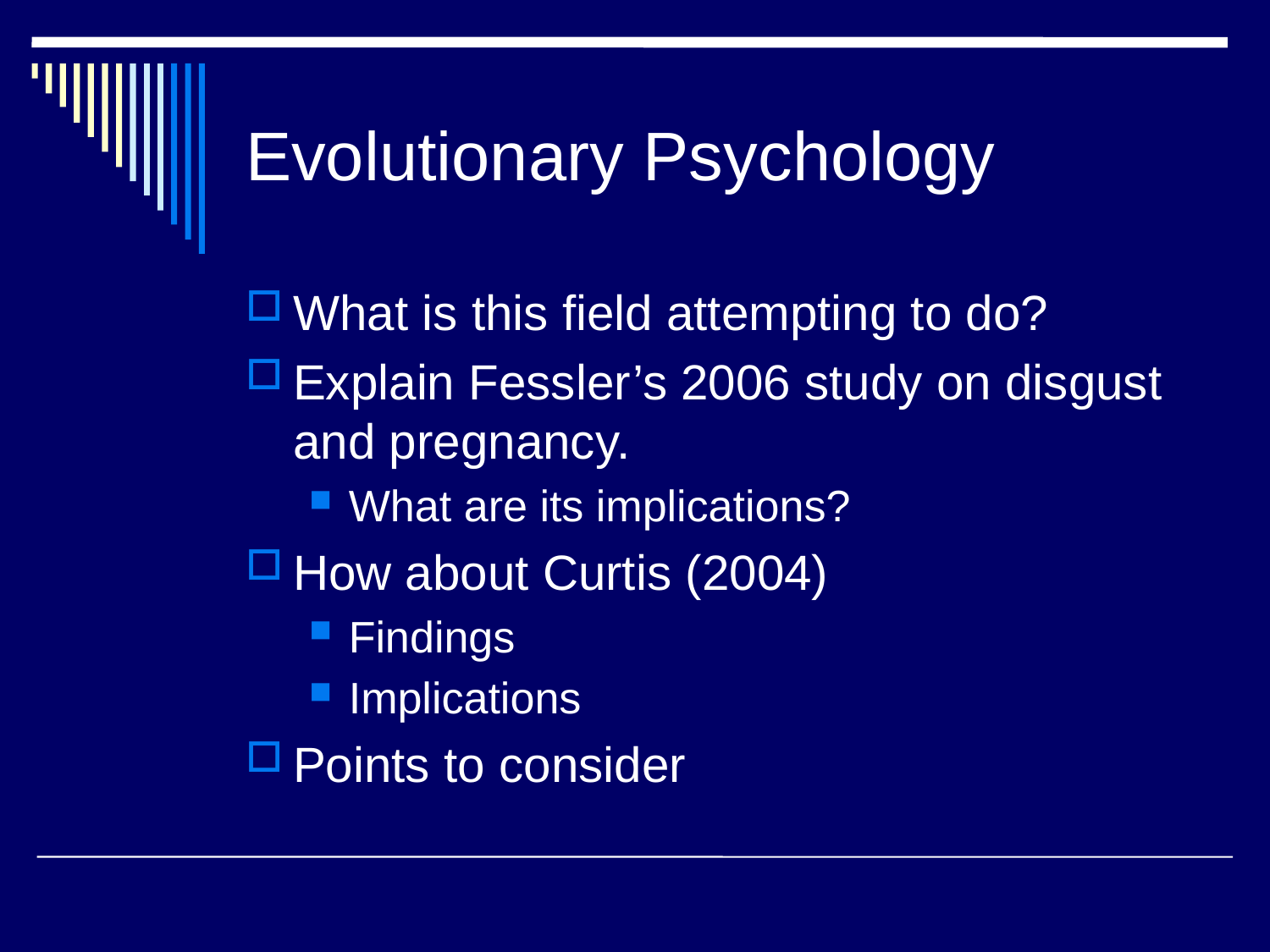

# Evolutionary Psychology
What is this field attempting to do?
Explain Fessler’s 2006 study on disgust and pregnancy.
What are its implications?
How about Curtis (2004)
Findings
Implications
Points to consider